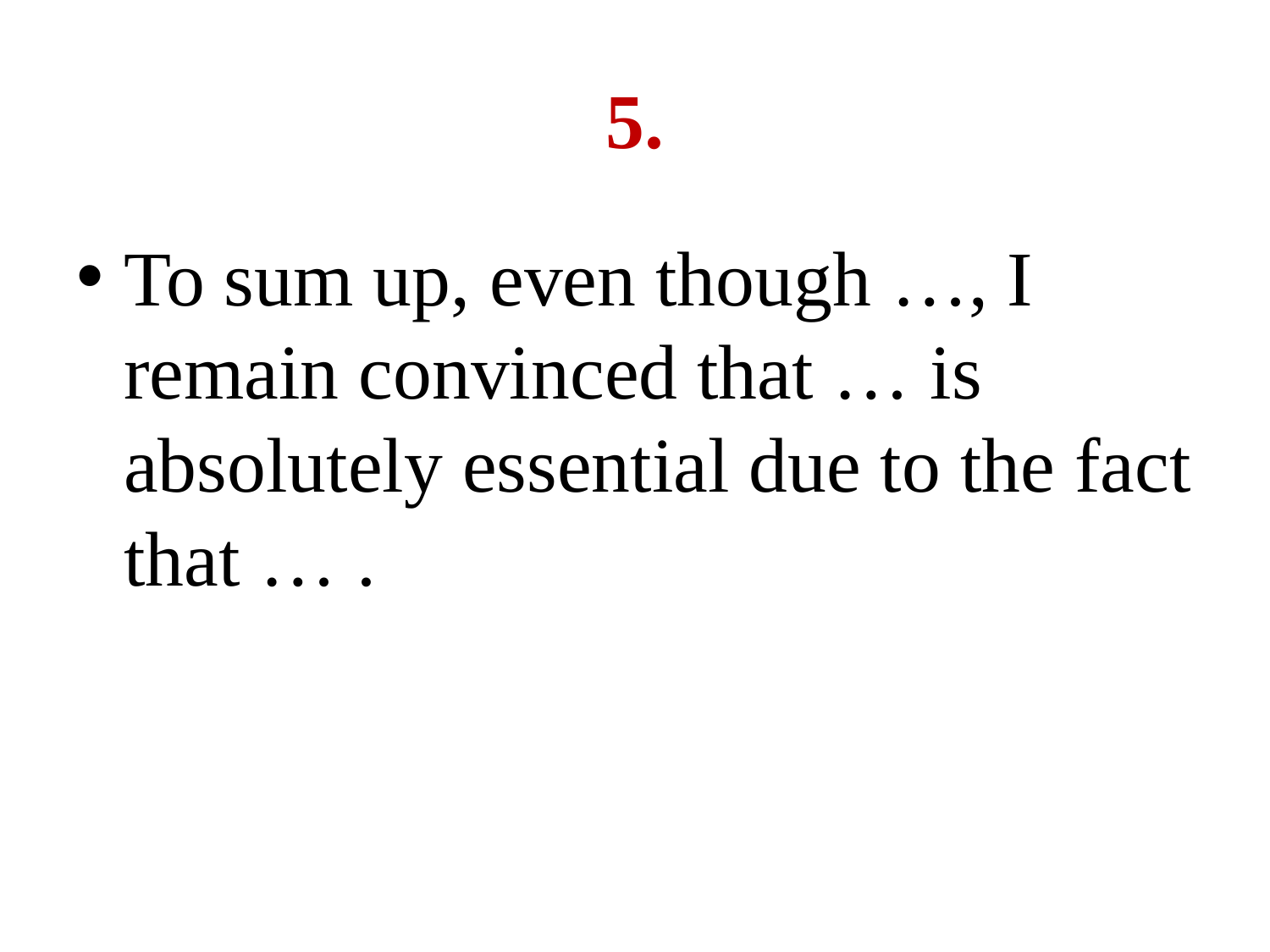

# 5.
To sum up, even though …, I remain convinced that … is absolutely essential due to the fact that … .